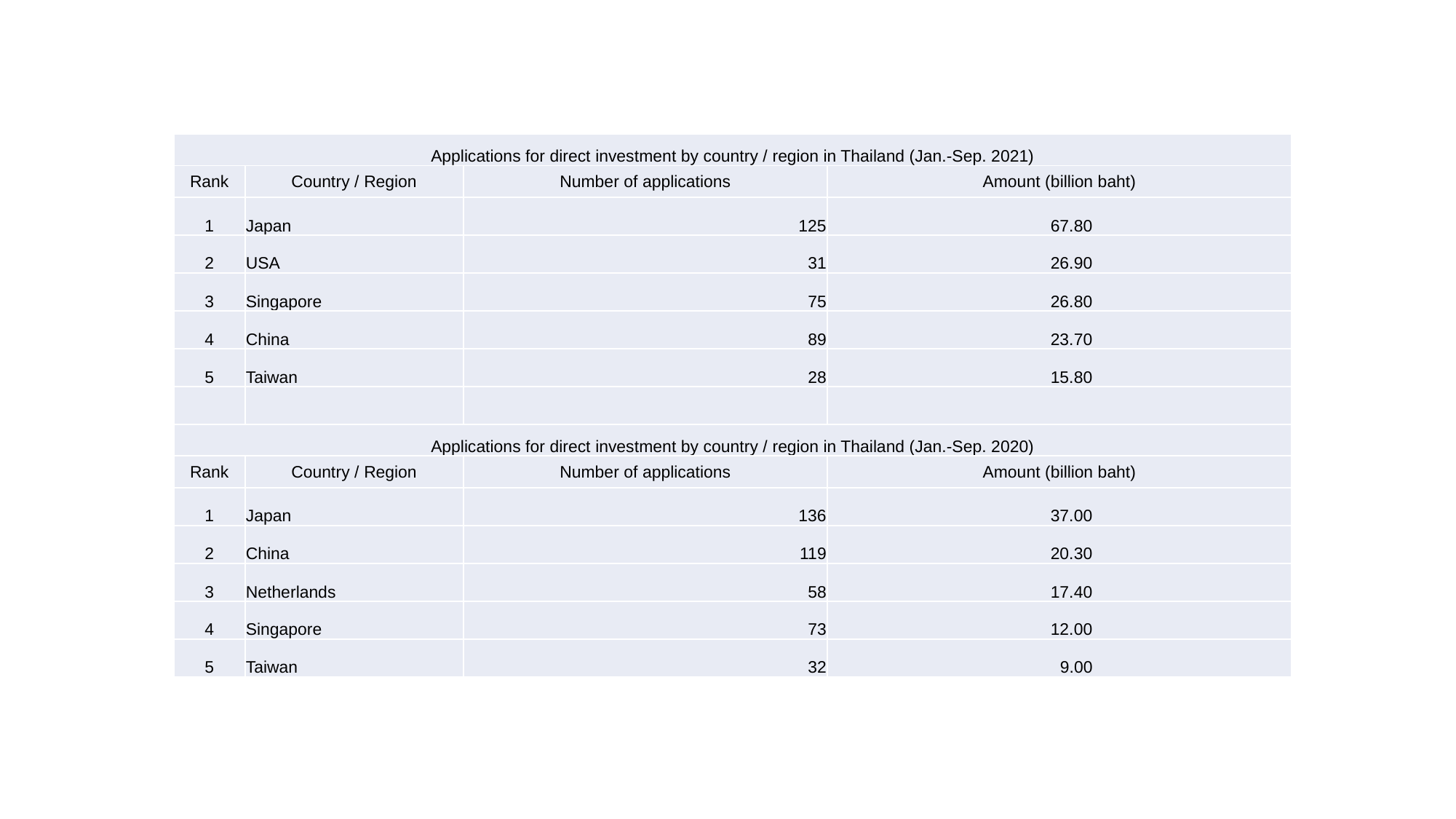

| Applications for direct investment by country / region in Thailand (Jan.-Sep. 2021) |  |  |  |
| --- | --- | --- | --- |
| Rank | Country / Region | Number of applications | Amount (billion baht) |
| 1 | Japan | 125 | 67.80 |
| 2 | USA | 31 | 26.90 |
| 3 | Singapore | 75 | 26.80 |
| 4 | China | 89 | 23.70 |
| 5 | Taiwan | 28 | 15.80 |
|  |  |  |  |
| Applications for direct investment by country / region in Thailand (Jan.-Sep. 2020) |  |  |  |
| Rank | Country / Region | Number of applications | Amount (billion baht) |
| 1 | Japan | 136 | 37.00 |
| 2 | China | 119 | 20.30 |
| 3 | Netherlands | 58 | 17.40 |
| 4 | Singapore | 73 | 12.00 |
| 5 | Taiwan | 32 | 9.00 |
#